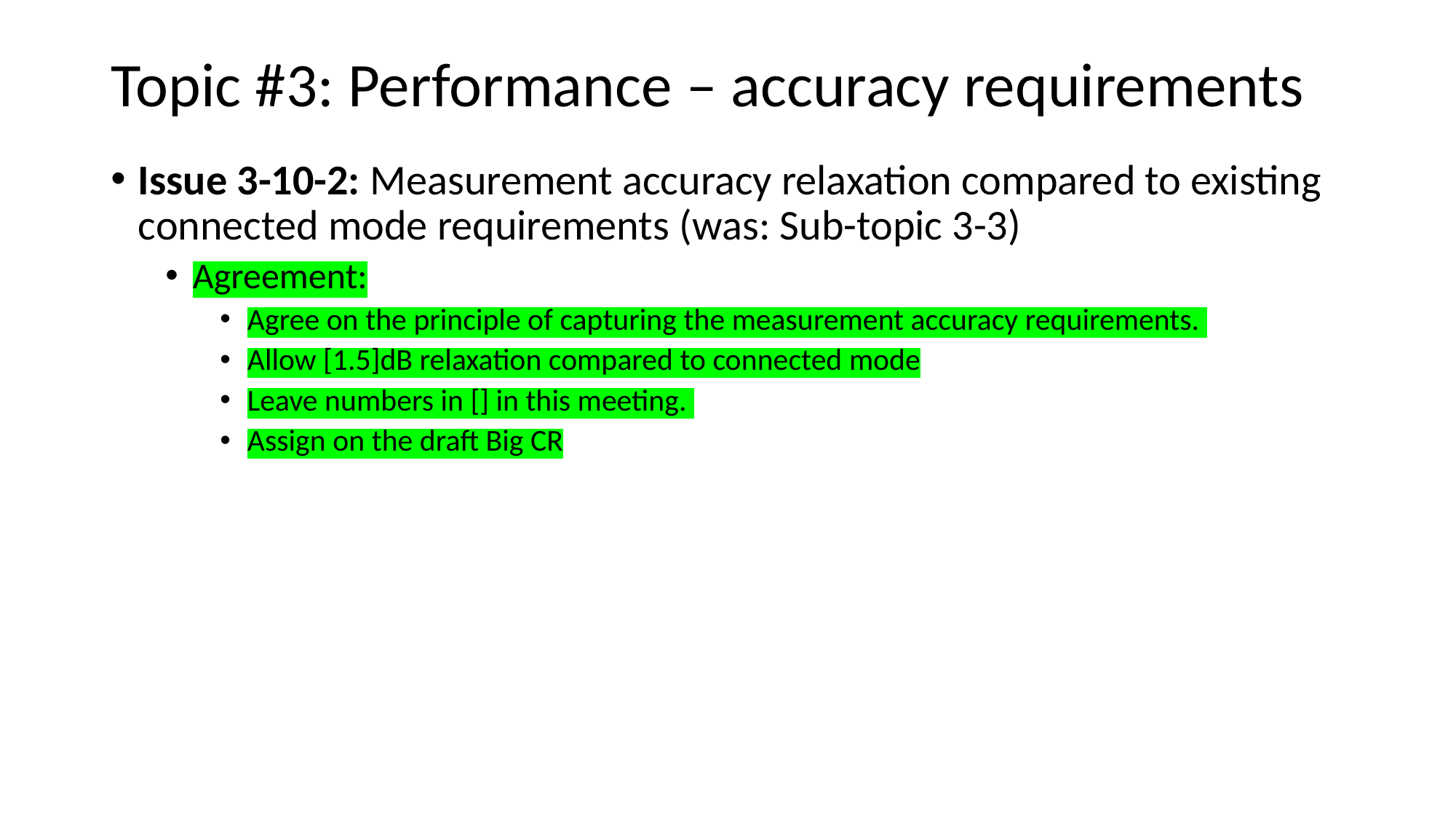

# Topic #3: Performance – accuracy requirements
Issue 3-10-2: Measurement accuracy relaxation compared to existing connected mode requirements (was: Sub-topic 3-3)
Agreement:
Agree on the principle of capturing the measurement accuracy requirements.
Allow [1.5]dB relaxation compared to connected mode
Leave numbers in [] in this meeting.
Assign on the draft Big CR